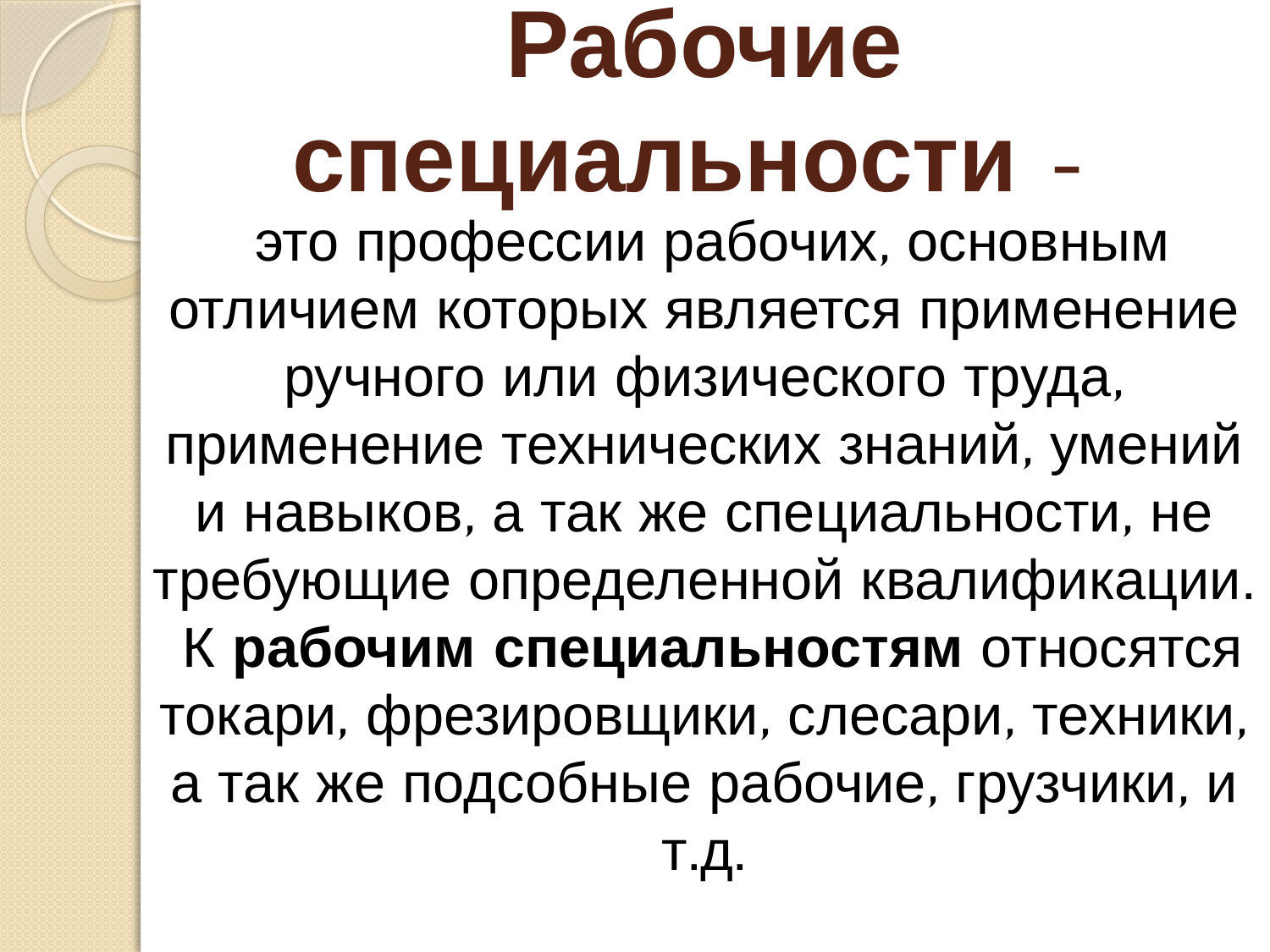

# Рабочие специальности -
 это профессии рабочих, основным отличием которых является применение ручного или физического труда, применение технических знаний, умений и навыков, а так же специальности, не требующие определенной квалификации.
 К рабочим специальностям относятся токари, фрезировщики, слесари, техники, а так же подсобные рабочие, грузчики, и т.д.